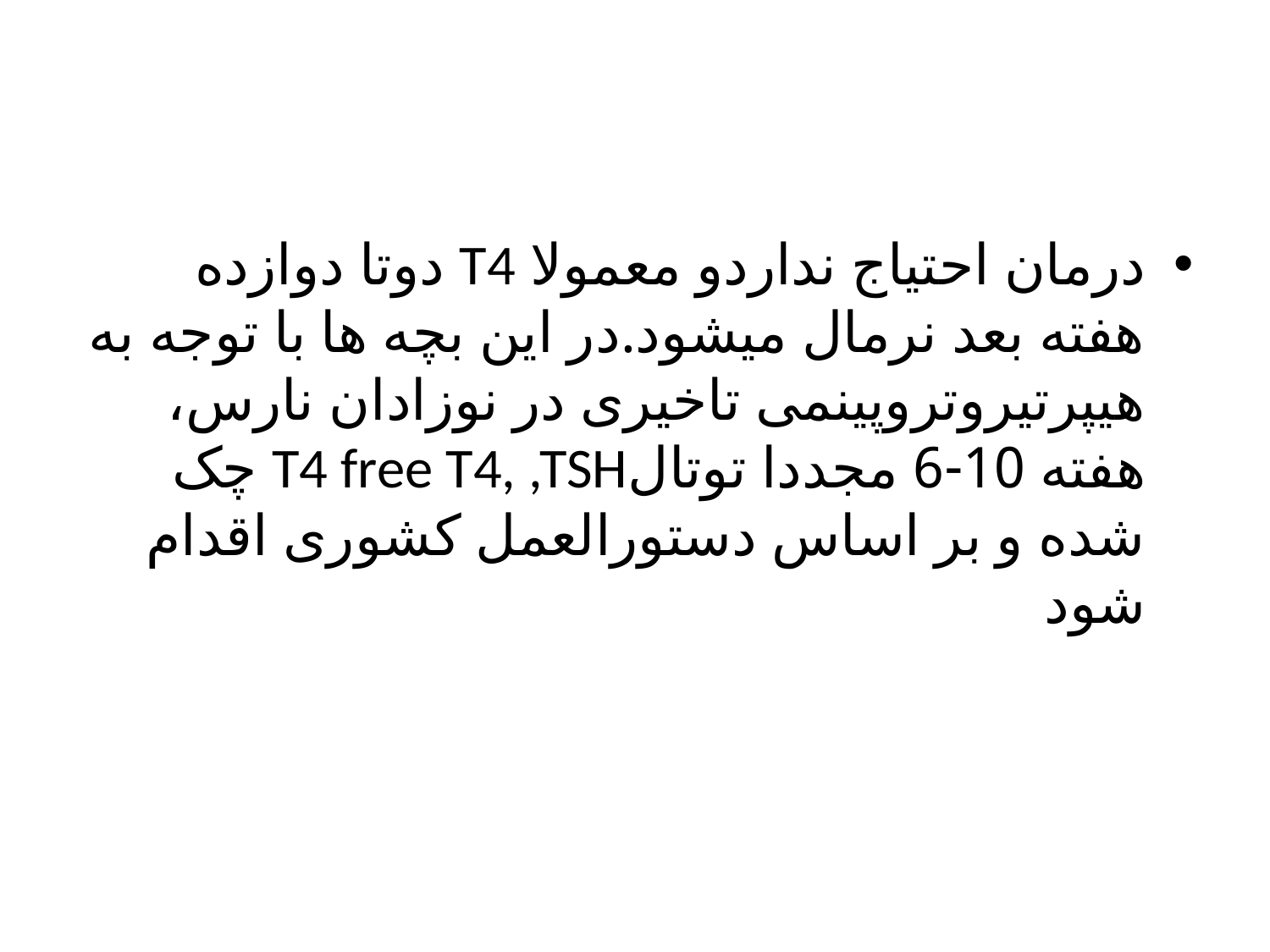

#
درمان احتیاج نداردو معمولا T4 دوتا دوازده هفته بعد نرمال میشود.در این بچه ها با توجه به هیپرتیروتروپینمی تاخیری در نوزادان نارس، هفته 10-6 مجددا توتالT4 free T4, ,TSH چک شده و بر اساس دستورالعمل کشوری اقدام شود